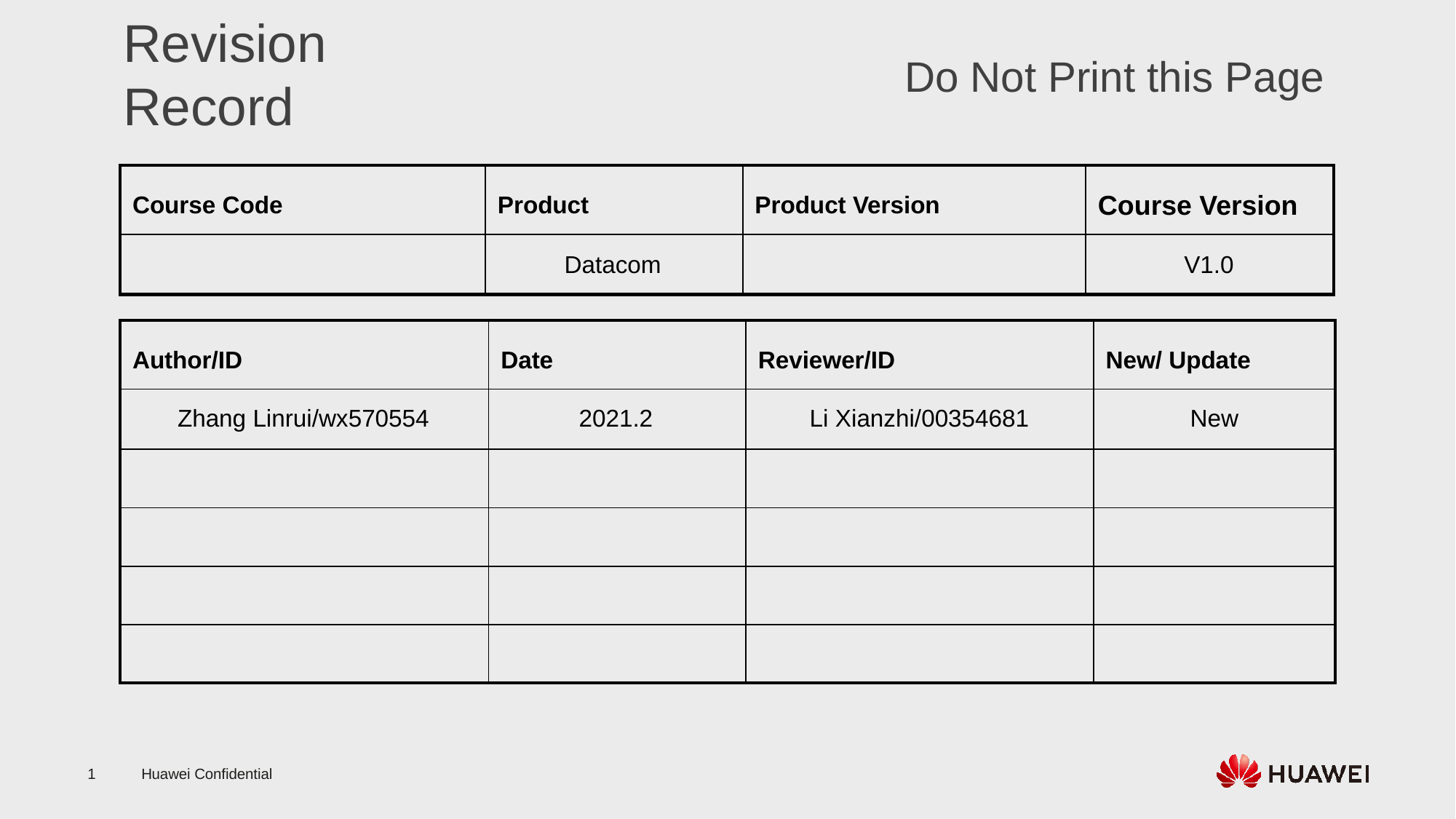

Datacom

V1.0
Zhang Linrui/wx570554
2021.2
Li Xianzhi/00354681
New